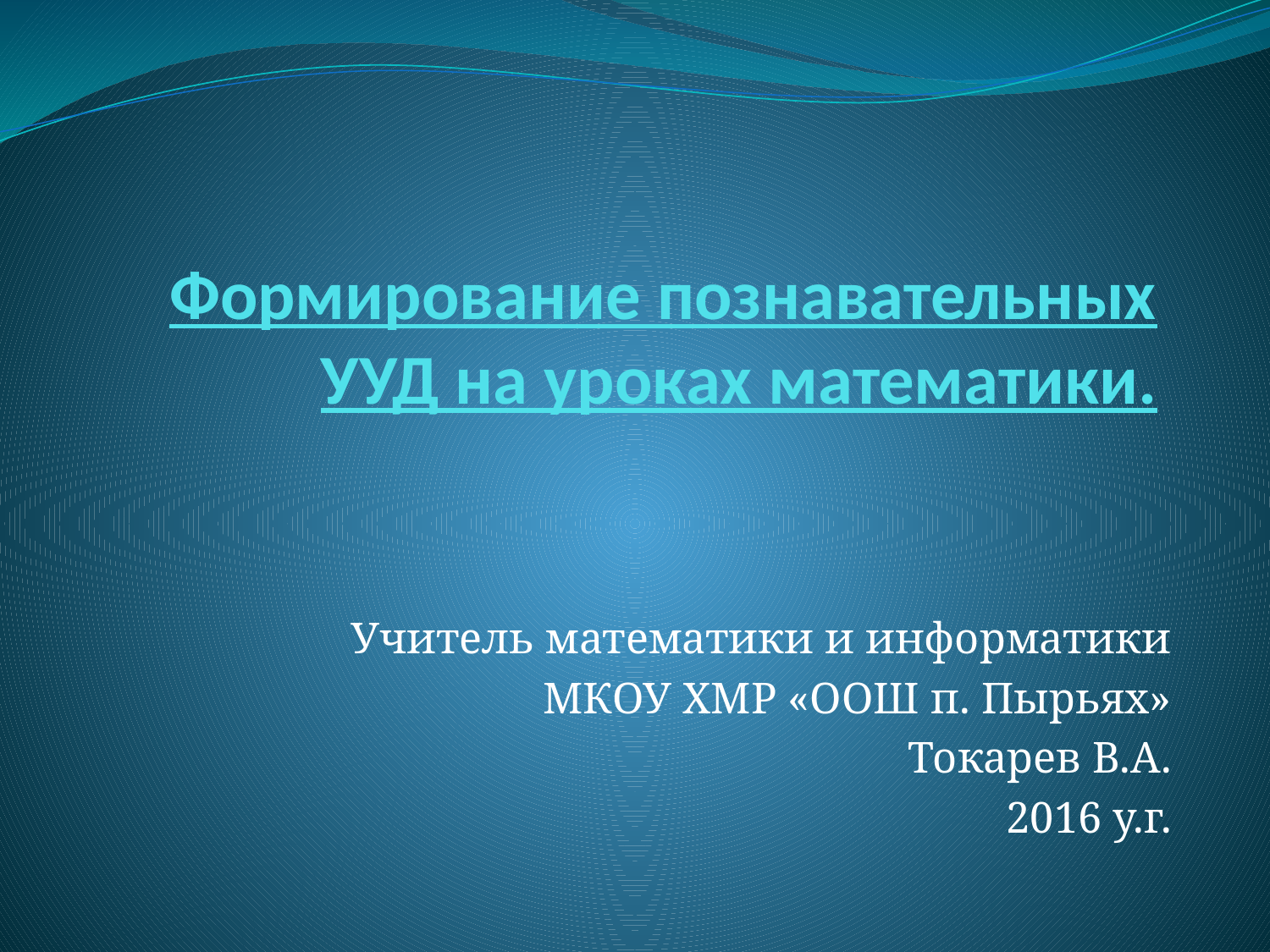

# Формирование познавательных УУД на уроках математики.
Учитель математики и информатики
МКОУ ХМР «ООШ п. Пырьях»
Токарев В.А.
2016 у.г.